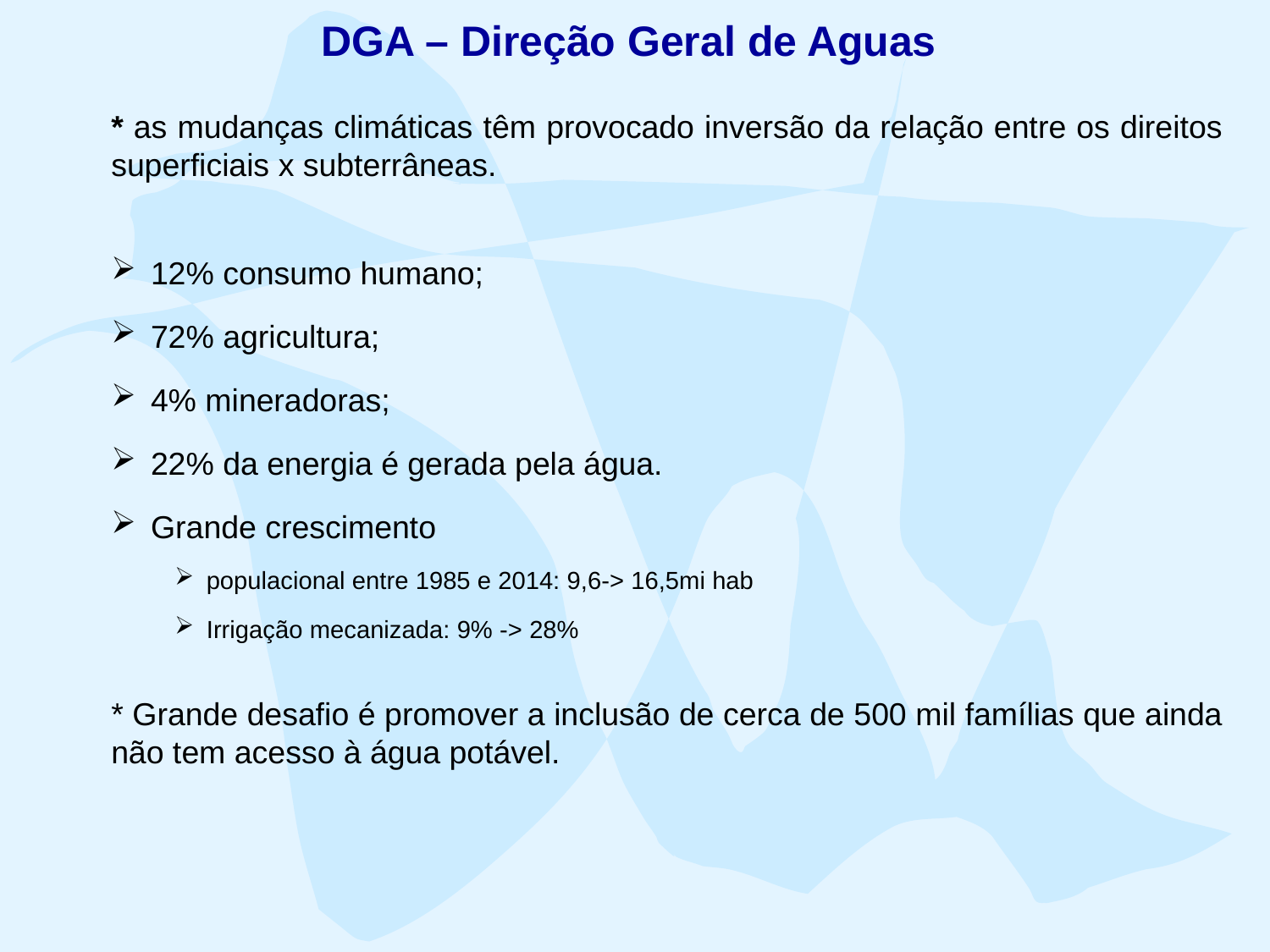

DGA – Direção Geral de Aguas
* as mudanças climáticas têm provocado inversão da relação entre os direitos superficiais x subterrâneas.

12% consumo humano;
72% agricultura;
4% mineradoras;
22% da energia é gerada pela água.
Grande crescimento
populacional entre 1985 e 2014: 9,6-> 16,5mi hab
Irrigação mecanizada: 9% -> 28%

* Grande desafio é promover a inclusão de cerca de 500 mil famílias que ainda não tem acesso à água potável.